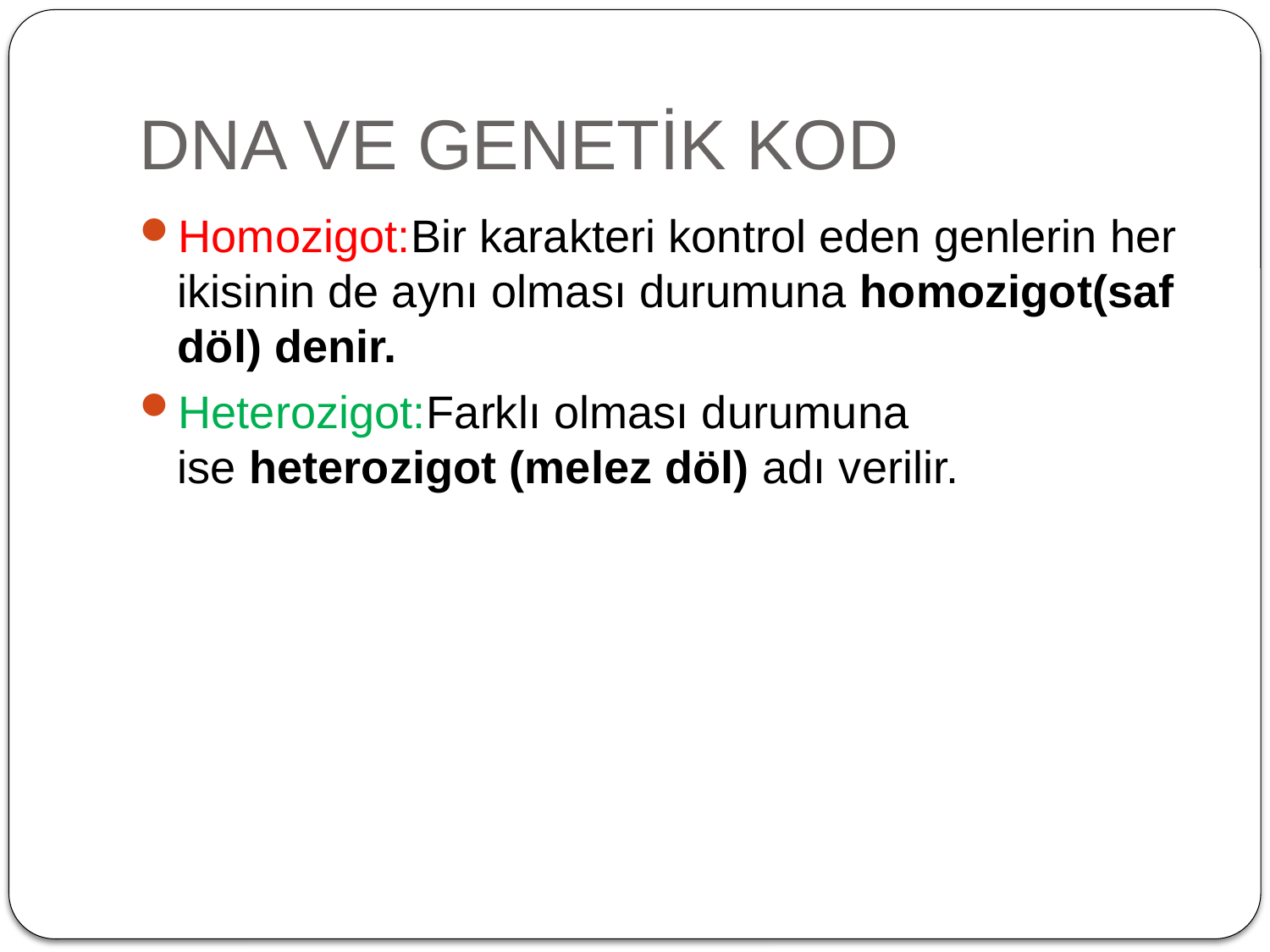

# DNA VE GENETİK KOD
Homozigot:Bir karakteri kontrol eden genlerin her ikisinin de aynı olması durumuna homozigot(saf döl) denir.
Heterozigot:Farklı olması durumuna ise heterozigot (melez döl) adı verilir.